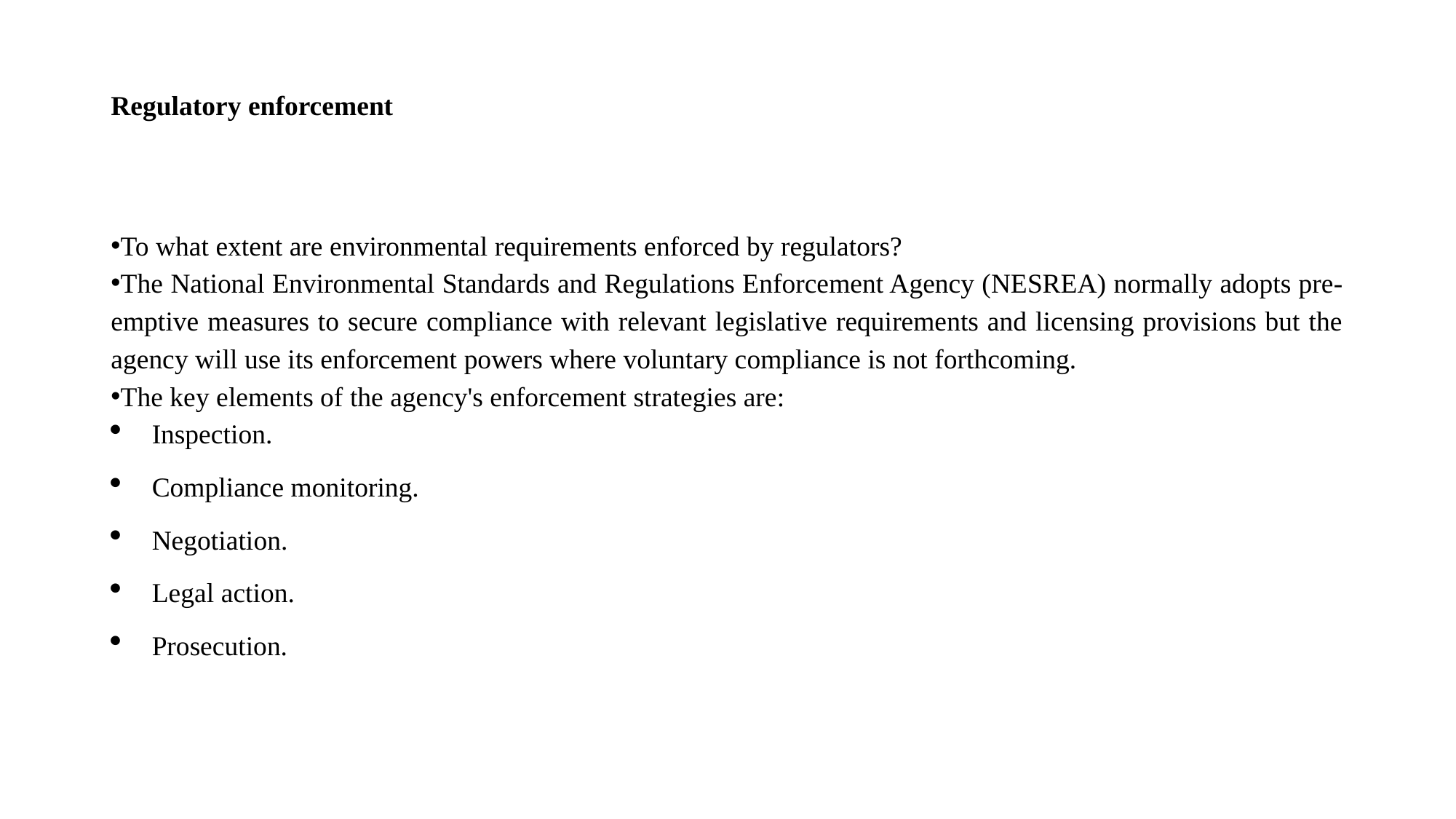

# Regulatory enforcement
To what extent are environmental requirements enforced by regulators?
The National Environmental Standards and Regulations Enforcement Agency (NESREA) normally adopts pre-emptive measures to secure compliance with relevant legislative requirements and licensing provisions but the agency will use its enforcement powers where voluntary compliance is not forthcoming.
The key elements of the agency's enforcement strategies are:
Inspection.
Compliance monitoring.
Negotiation.
Legal action.
Prosecution.